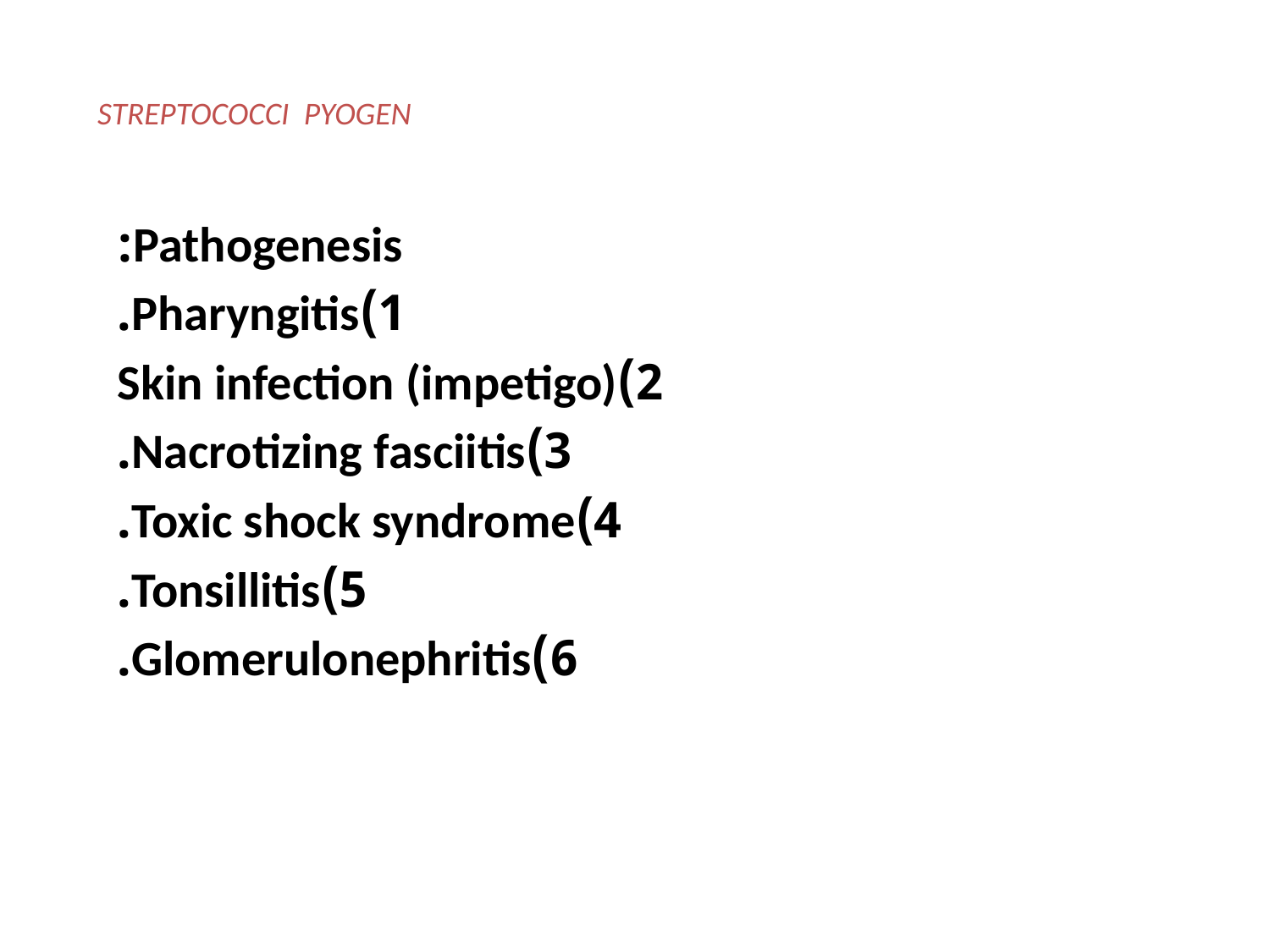

# STREPTOCOCCI  PYOGEN
Pathogenesis:
1)Pharyngitis.
2)Skin infection (impetigo)
3)Nacrotizing fasciitis.
4)Toxic shock syndrome.
5)Tonsillitis.
6)Glomerulonephritis.